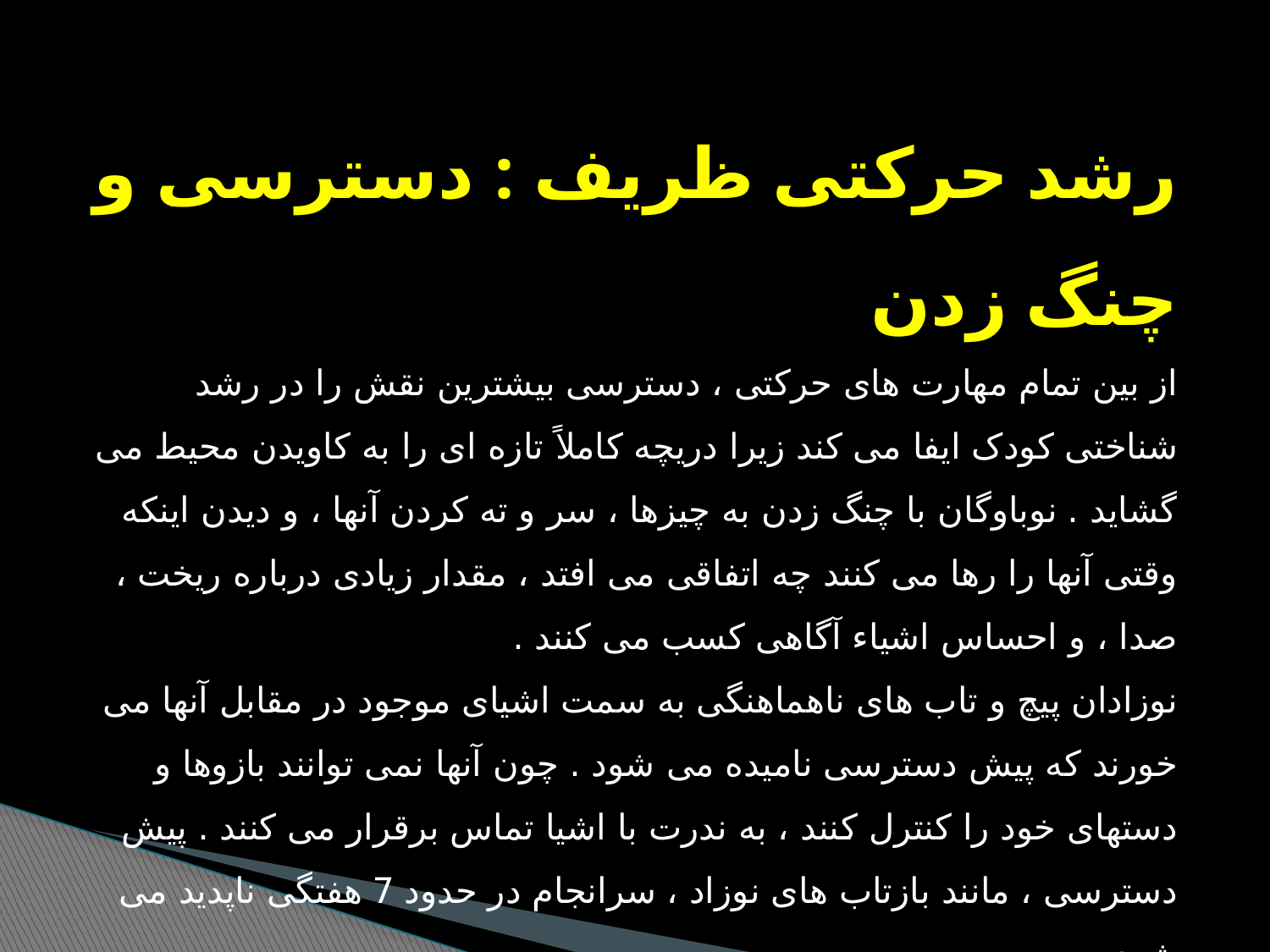

رشد حرکتی ظریف : دسترسی و چنگ زدن
از بین تمام مهارت های حرکتی ، دسترسی بیشترین نقش را در رشد شناختی کودک ایفا می کند زیرا دریچه کاملاً تازه ای را به کاویدن محیط می گشاید . نوباوگان با چنگ زدن به چیزها ، سر و ته کردن آنها ، و دیدن اینکه وقتی آنها را رها می کنند چه اتفاقی می افتد ، مقدار زیادی درباره ریخت ، صدا ، و احساس اشیاء آگاهی کسب می کنند .
نوزادان پیچ و تاب های ناهماهنگی به سمت اشیای موجود در مقابل آنها می خورند که پیش دسترسی نامیده می شود . چون آنها نمی توانند بازوها و دستهای خود را کنترل کنند ، به ندرت با اشیا تماس برقرار می کنند . پیش دسترسی ، مانند بازتاب های نوزاد ، سرانجام در حدود 7 هفتگی ناپدید می شود .